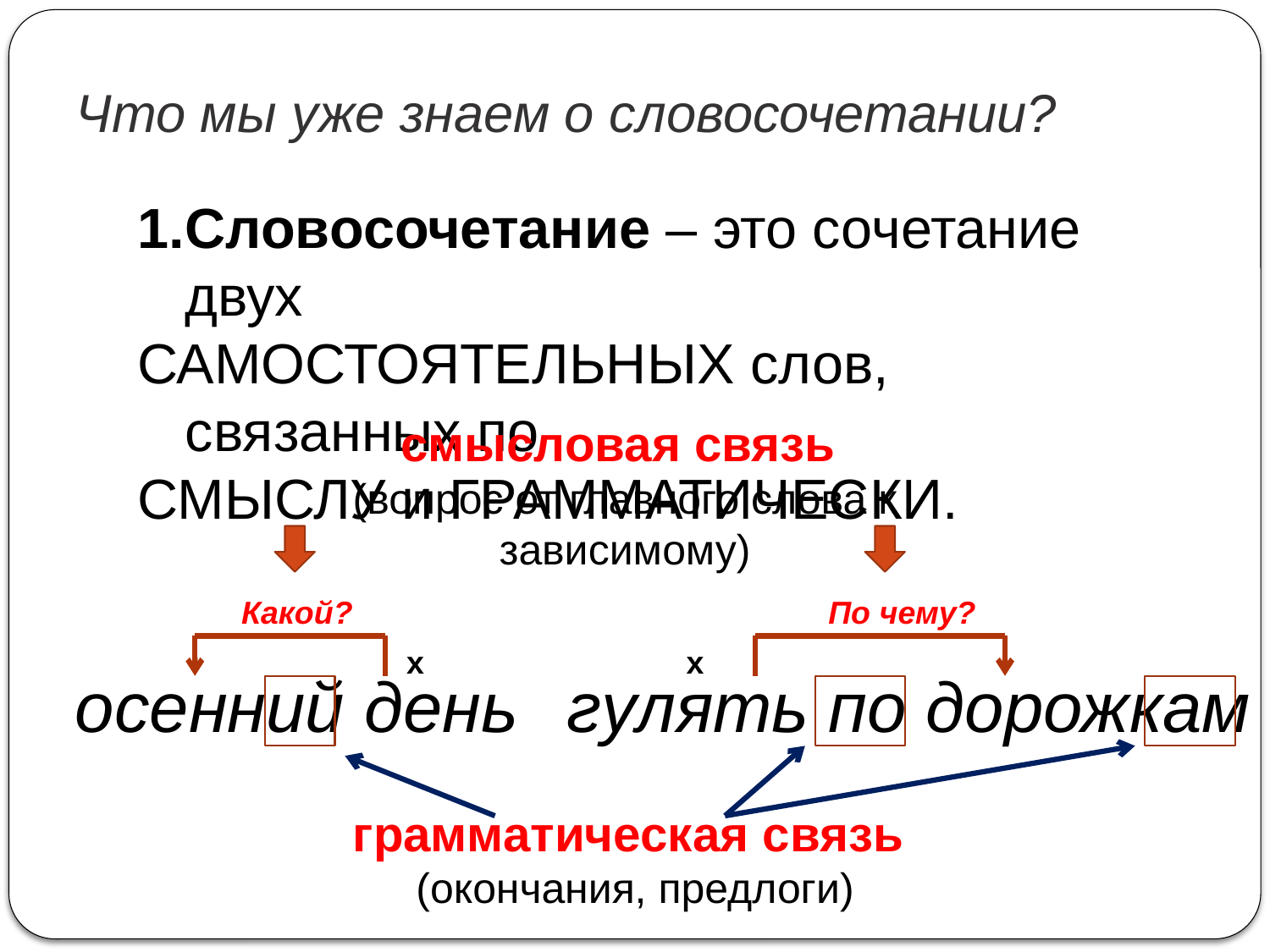

# Что мы уже знаем о словосочетании?
Словосочетание – это сочетание двух
САМОСТОЯТЕЛЬНЫХ слов, связанных по
СМЫСЛУ и ГРАММАТИЧЕСКИ.
смысловая связь
(вопрос от главного слова к зависимому)

Какой?
По чему?
х
х
осенний день
гулять по дорожкам

грамматическая связь
(окончания, предлоги)